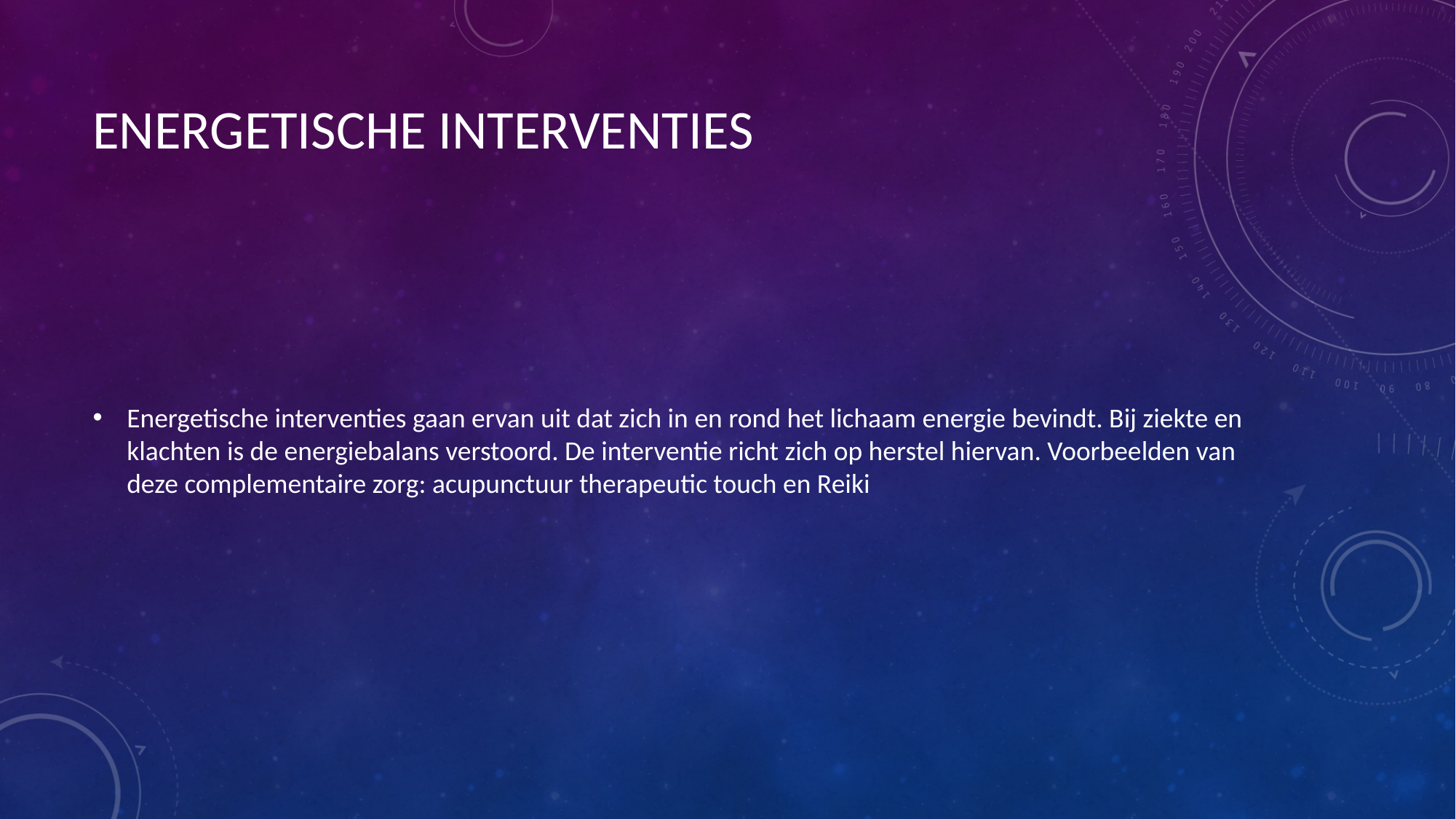

# Energetische interventies
Energetische interventies gaan ervan uit dat zich in en rond het lichaam energie bevindt. Bij ziekte en klachten is de energiebalans verstoord. De interventie richt zich op herstel hiervan. Voorbeelden van deze complementaire zorg: acupunctuur therapeutic touch en Reiki